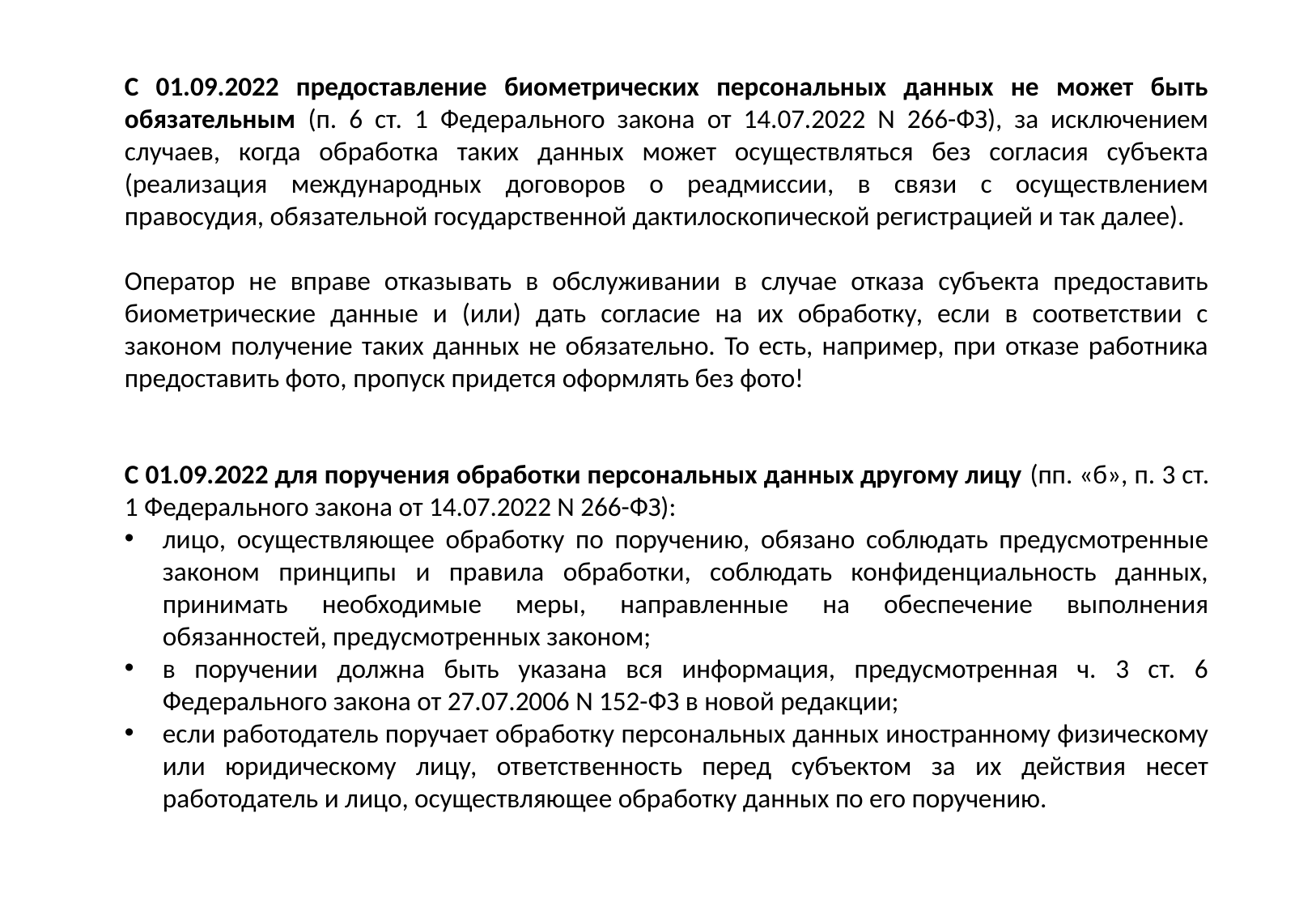

С 01.09.2022 предоставление биометрических персональных данных не может быть обязательным (п. 6 ст. 1 Федерального закона от 14.07.2022 N 266-ФЗ), за исключением случаев, когда обработка таких данных может осуществляться без согласия субъекта (реализация международных договоров о реадмиссии, в связи с осуществлением правосудия, обязательной государственной дактилоскопической регистрацией и так далее).

Оператор не вправе отказывать в обслуживании в случае отказа субъекта предоставить биометрические данные и (или) дать согласие на их обработку, если в соответствии с законом получение таких данных не обязательно. То есть, например, при отказе работника предоставить фото, пропуск придется оформлять без фото!

С 01.09.2022 для поручения обработки персональных данных другому лицу (пп. «б», п. 3 ст. 1 Федерального закона от 14.07.2022 N 266-ФЗ):
лицо, осуществляющее обработку по поручению, обязано соблюдать предусмотренные законом принципы и правила обработки, соблюдать конфиденциальность данных, принимать необходимые меры, направленные на обеспечение выполнения обязанностей, предусмотренных законом;
в поручении должна быть указана вся информация, предусмотренная ч. 3 ст. 6 Федерального закона от 27.07.2006 N 152-ФЗ в новой редакции;
если работодатель поручает обработку персональных данных иностранному физическому или юридическому лицу, ответственность перед субъектом за их действия несет работодатель и лицо, осуществляющее обработку данных по его поручению.

31